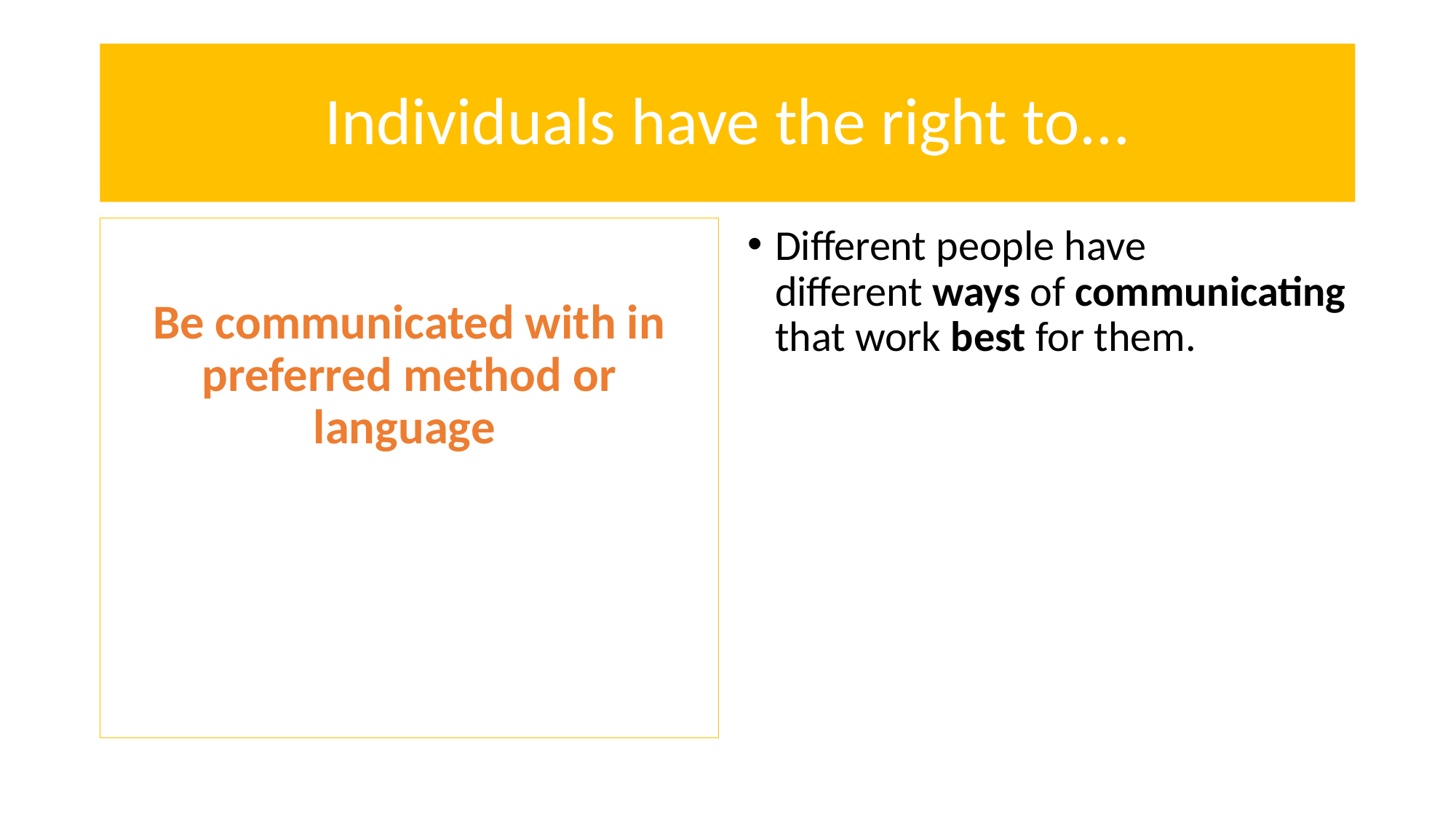

# Individuals have the right to...

Be communicated with in preferred method or language

Different people have different ways of communicating that work best for them.